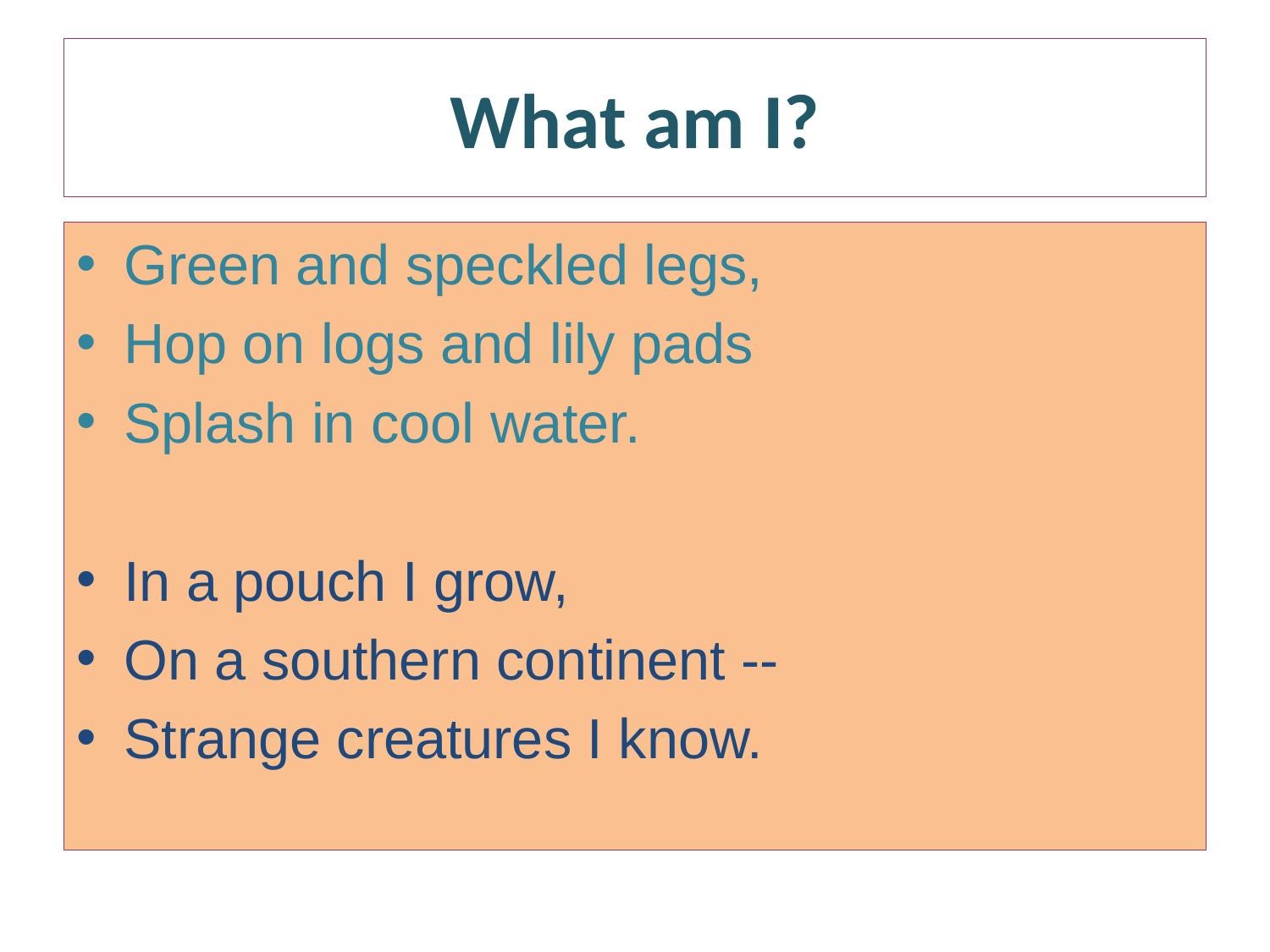

# What am I?
Green and speckled legs,
Hop on logs and lily pads
Splash in cool water.

In a pouch I grow,
On a southern continent --
Strange creatures I know.